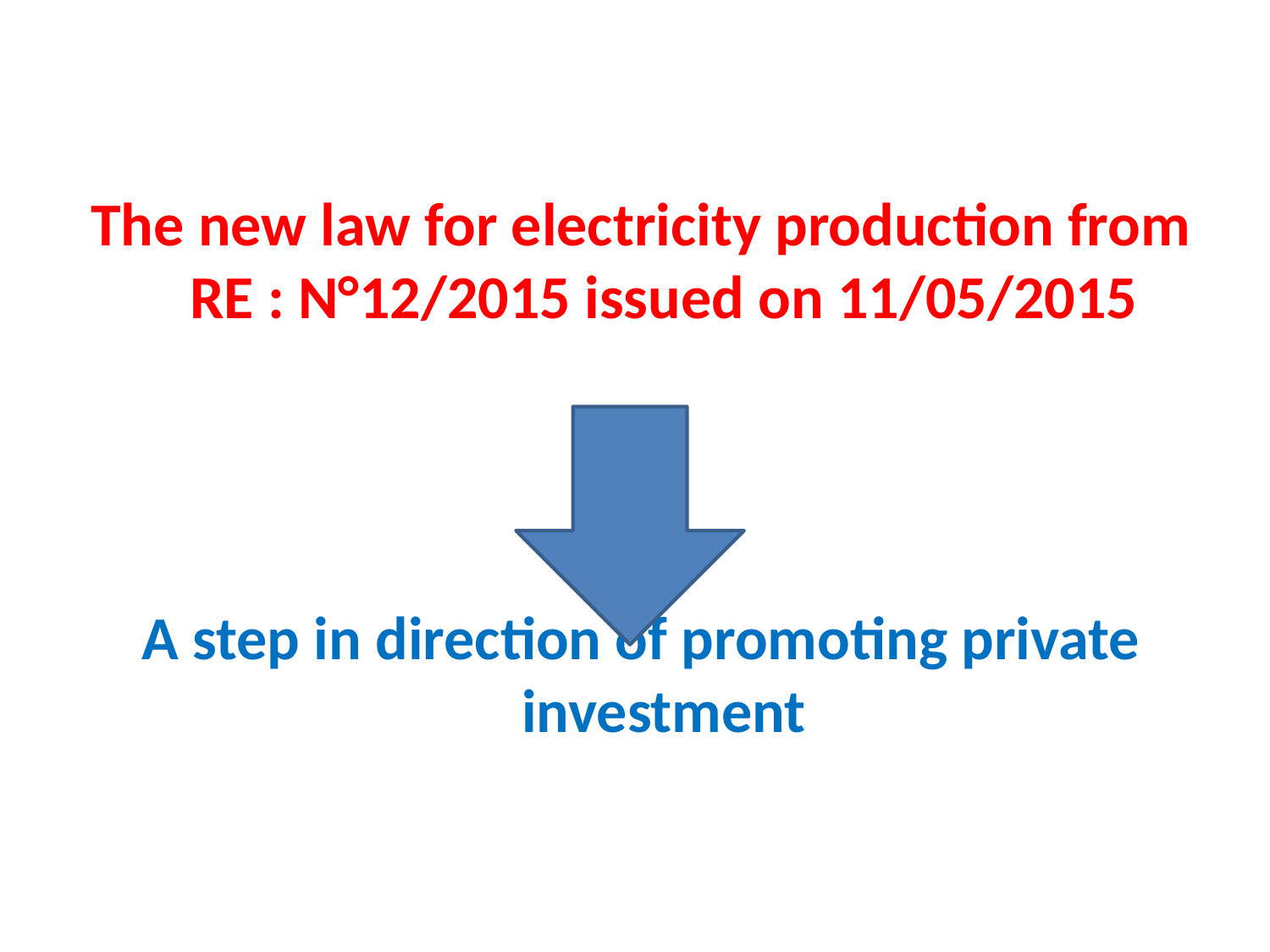

The new law for electricity production from RE : N°12/2015 issued on 11/05/2015

A step in direction of promoting private investment